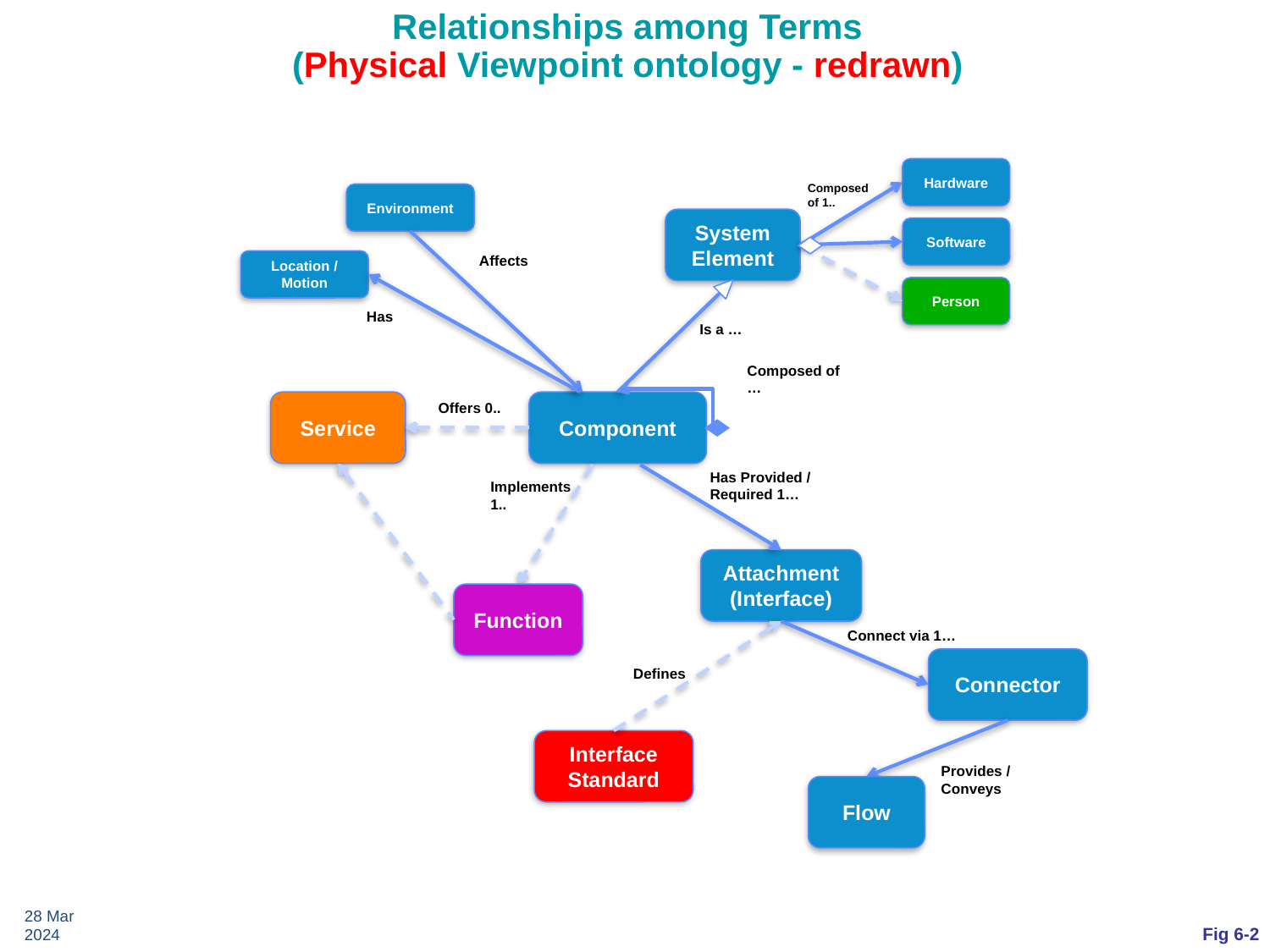

# Relationships among Terms (Physical Viewpoint ontology - redrawn)
Hardware
Composed of 1..
Environment
System
Element
Software

Affects
Location / Motion

Person
Has
Is a …
Composed of …
Service
Component
Offers 0..

Has Provided / Required 1…
Implements 1..
Attachment
(Interface)
Function
Connect via 1…
Connector
Defines
Interface Standard
Provides / Conveys
Flow
28 Mar 2024
Fig 6-2